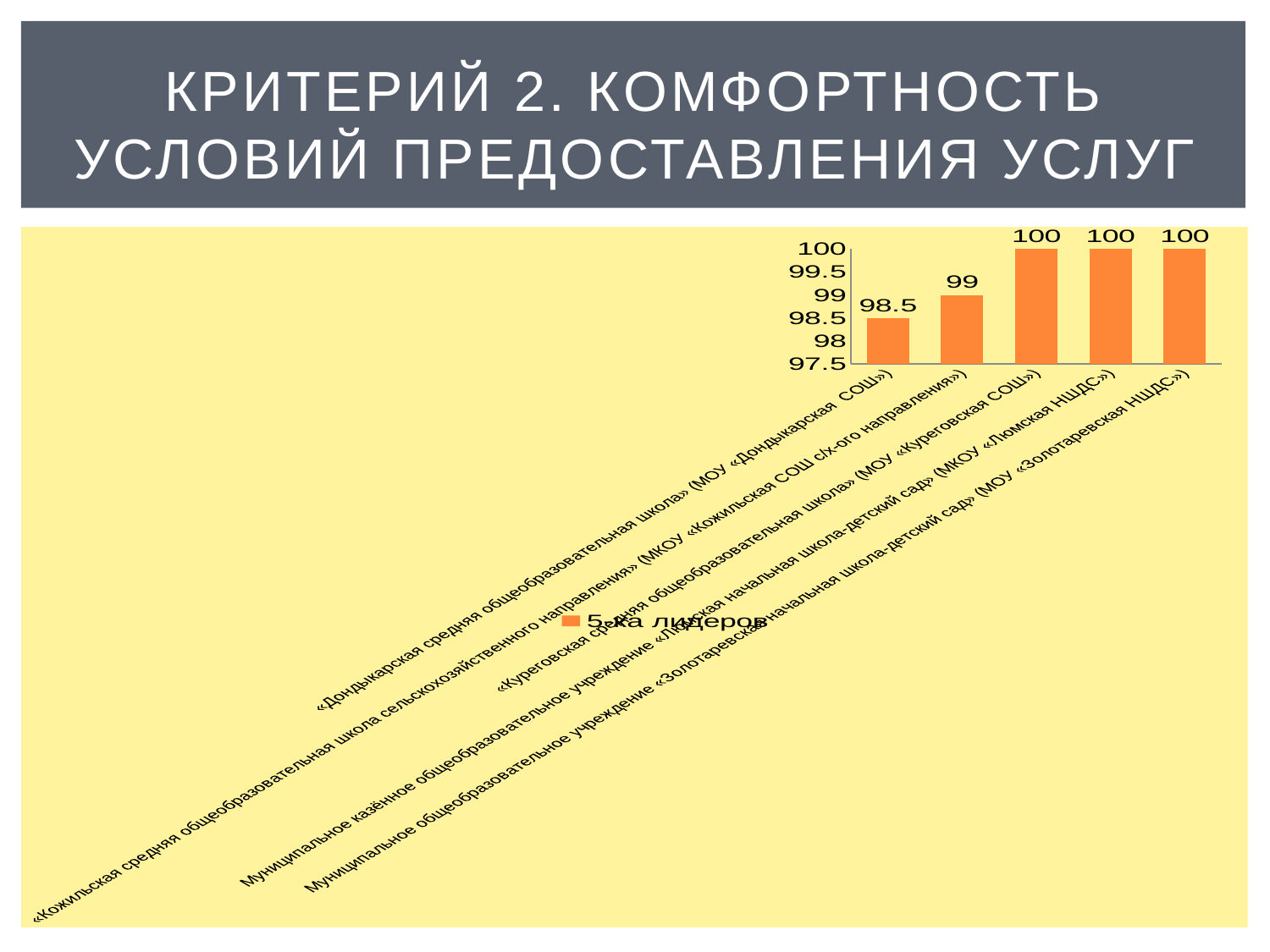

# КРИТЕРИЙ 2. КОМФОРТНОСТЬ УСЛОВИЙ ПРЕДОСТАВЛЕНИЯ УСЛУГ

### Chart

| Category | 5-ка лидеров |
|---|---|
| «Дондыкарская средняя общеобразовательная школа» (МОУ «Дондыкарская  СОШ») | 98.5 |
| «Кожильская средняя общеобразовательная школа сельскохозяйственного направления» (МКОУ «Кожильская СОШ с/х-ого направления») | 99.0 |
| «Куреговская средняя общеобразовательная школа» (МОУ «Куреговская СОШ») | 100.0 |
| Муниципальное казённое общеобразовательное учреждение «Люмская начальная школа-детский сад» (МКОУ «Люмская НШДС») | 100.0 |
| Муниципальное общеобразовательное учреждение «Золотаревская начальная школа-детский сад» (МОУ «Золотаревская НШДС») | 100.0 |